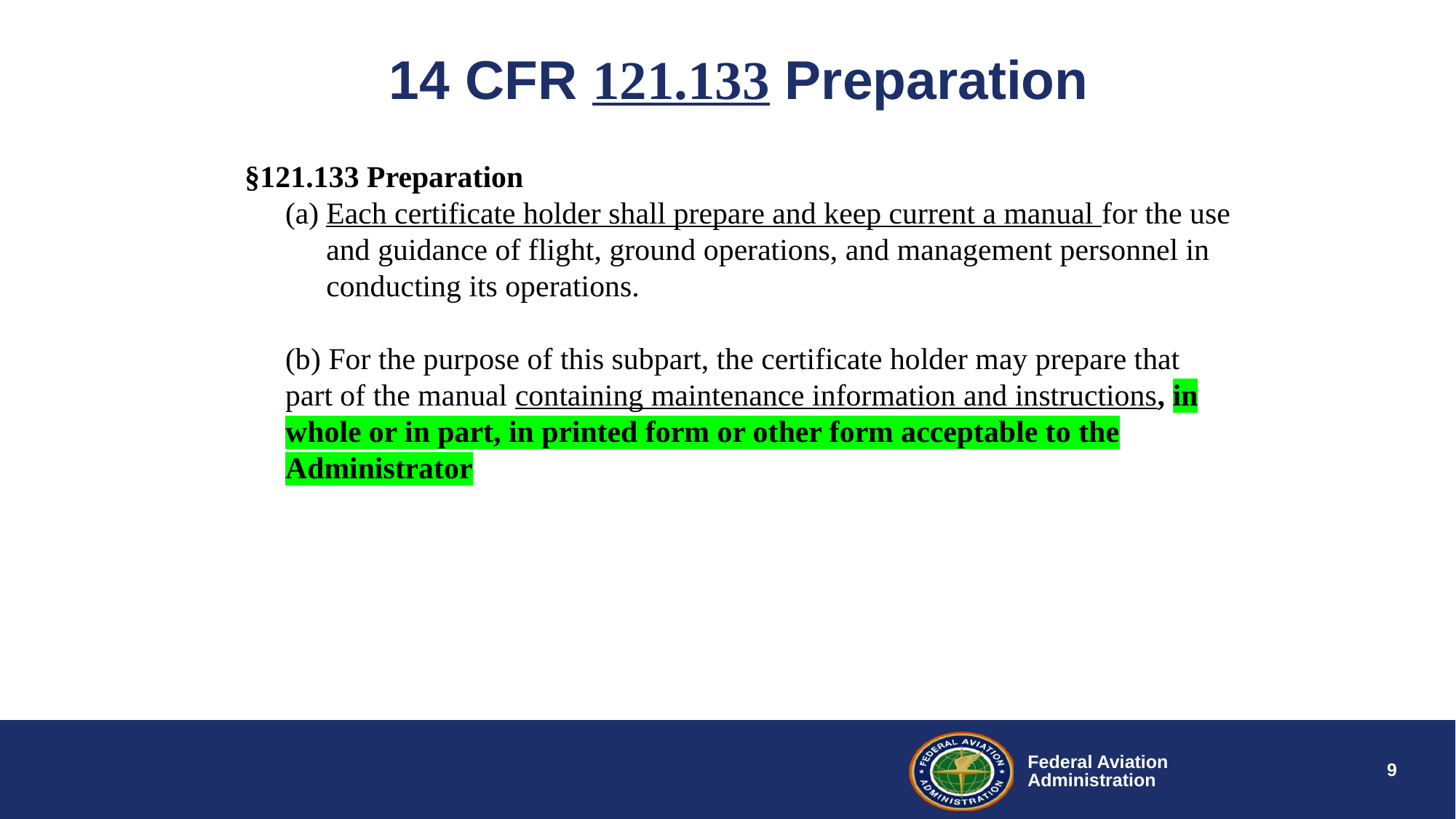

# 14 CFR 121.133 Preparation
§121.133 Preparation
Each certificate holder shall prepare and keep current a manual for the use and guidance of flight, ground operations, and management personnel in conducting its operations.

(b) For the purpose of this subpart, the certificate holder may prepare that part of the manual containing maintenance information and instructions, in whole or in part, in printed form or other form acceptable to the Administrator